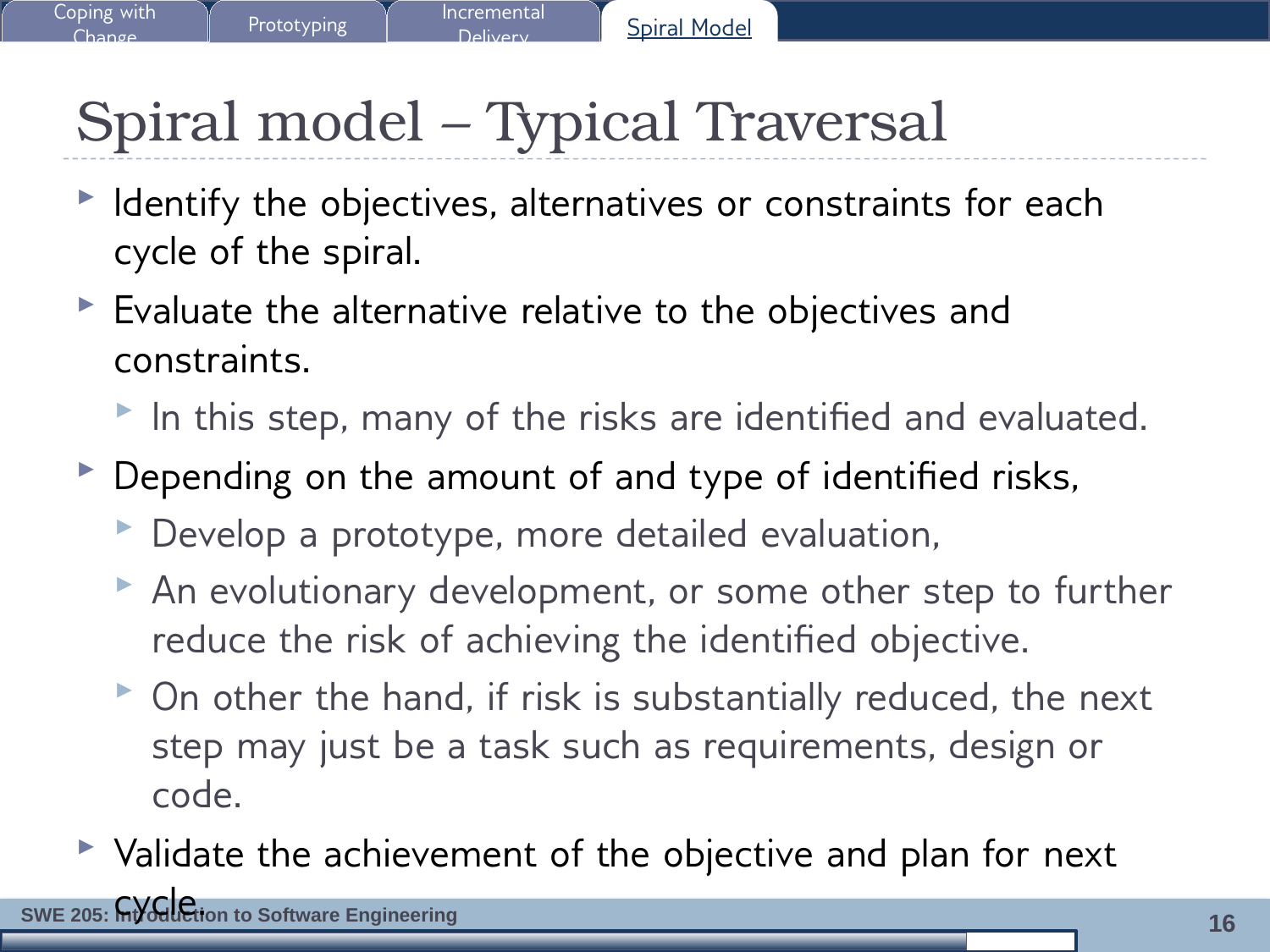

Coping with Change
Prototyping
Incremental Delivery
Spiral Model
# Spiral model – Typical Traversal
Identify the objectives, alternatives or constraints for each cycle of the spiral.
Evaluate the alternative relative to the objectives and constraints.
In this step, many of the risks are identified and evaluated.
Depending on the amount of and type of identified risks,
Develop a prototype, more detailed evaluation,
An evolutionary development, or some other step to further reduce the risk of achieving the identified objective.
On other the hand, if risk is substantially reduced, the next step may just be a task such as requirements, design or code.
Validate the achievement of the objective and plan for next cycle.
16